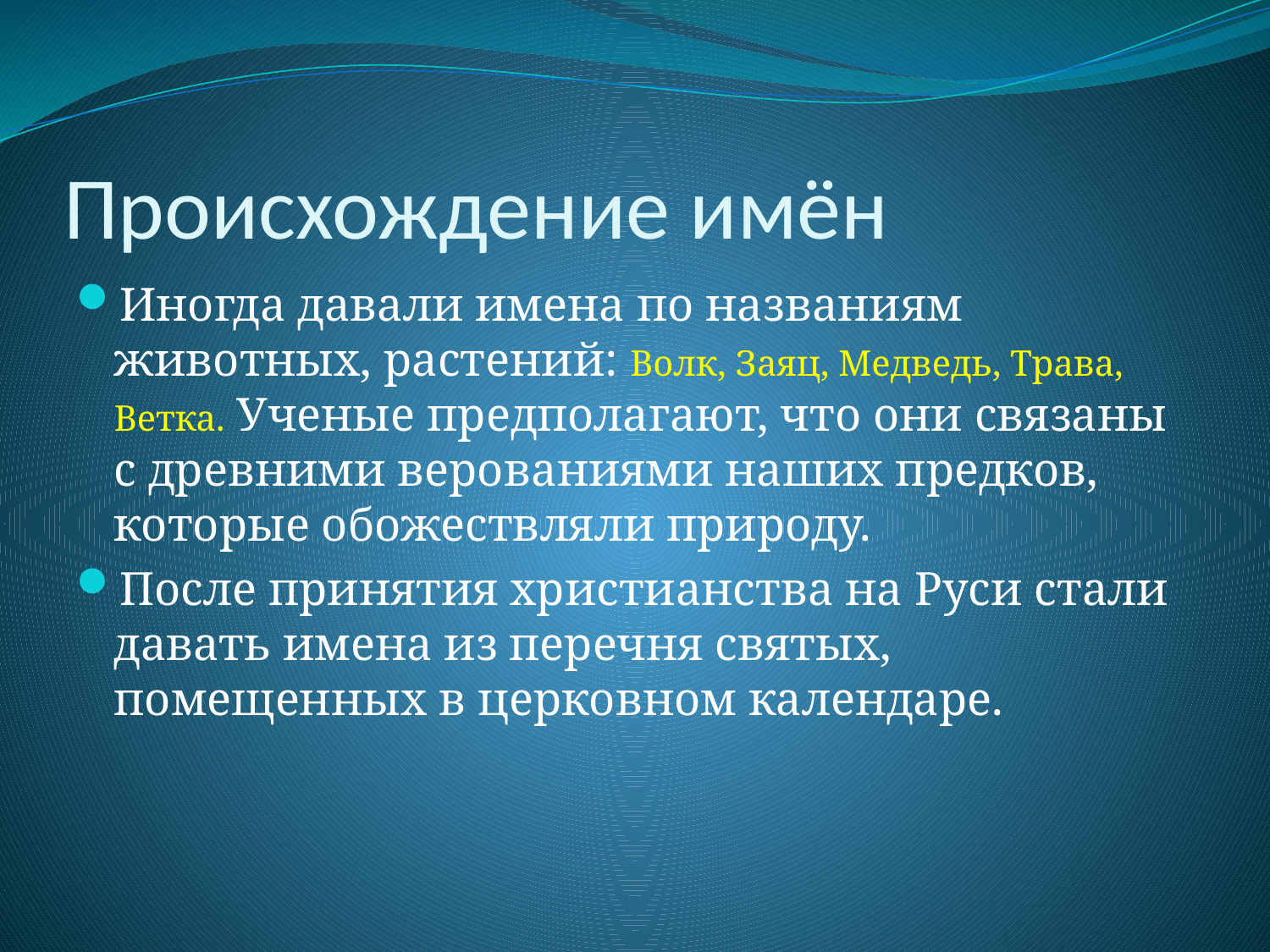

# Происхождение имён
Иногда давали имена по названиям животных, растений: Волк, Заяц, Медведь, Трава, Ветка. Ученые предполагают, что они связаны с древними верованиями наших предков, которые обожествляли природу.
После принятия христианства на Руси стали давать имена из перечня святых, помещенных в церковном календаре.